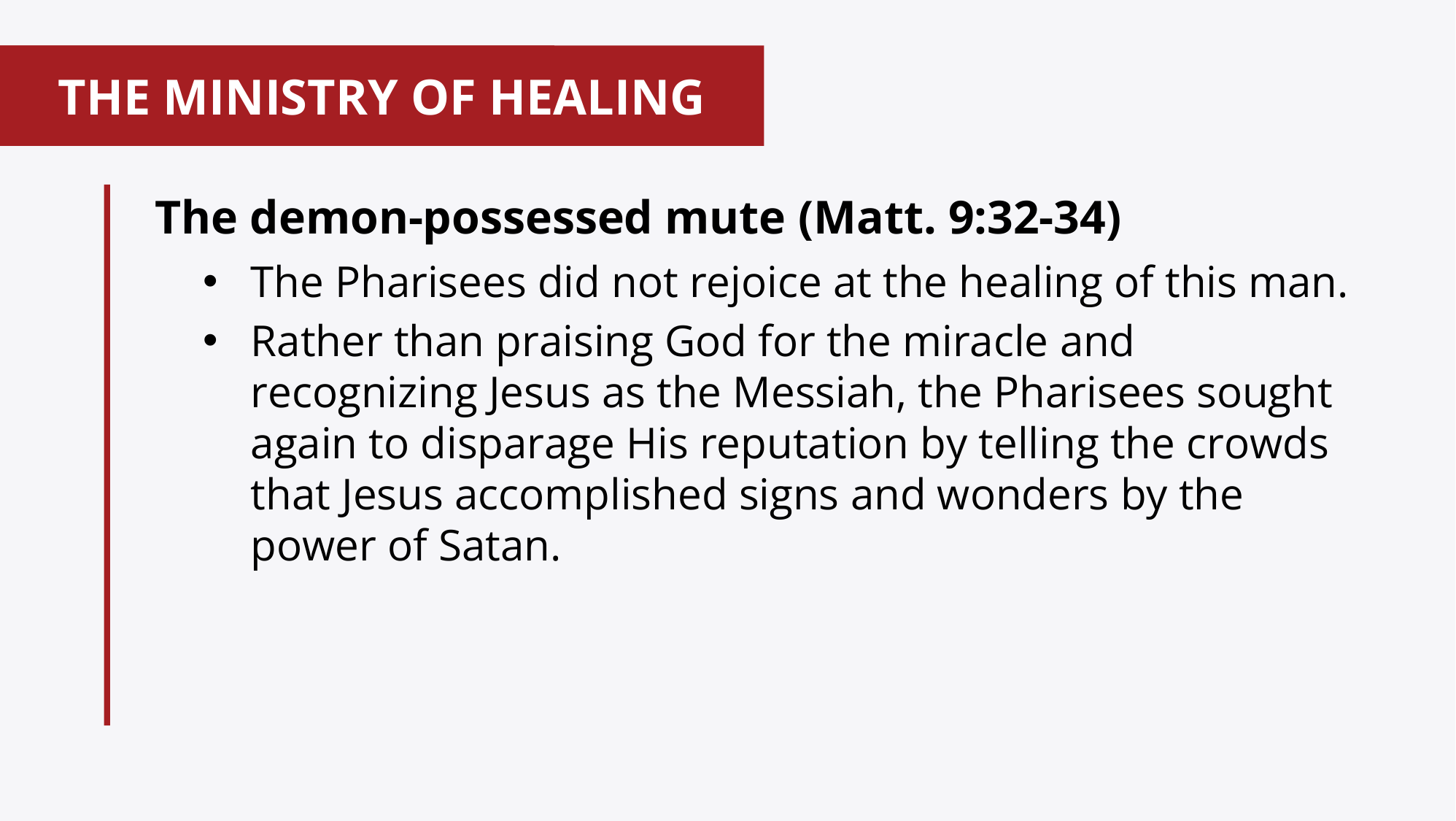

# THE MINISTRY OF HEALING
The demon-possessed mute (Matt. 9:32-34)

The Pharisees did not rejoice at the healing of this man.
Rather than praising God for the miracle and recognizing Jesus as the Messiah, the Pharisees sought again to disparage His reputation by telling the crowds that Jesus accomplished signs and wonders by the power of Satan.